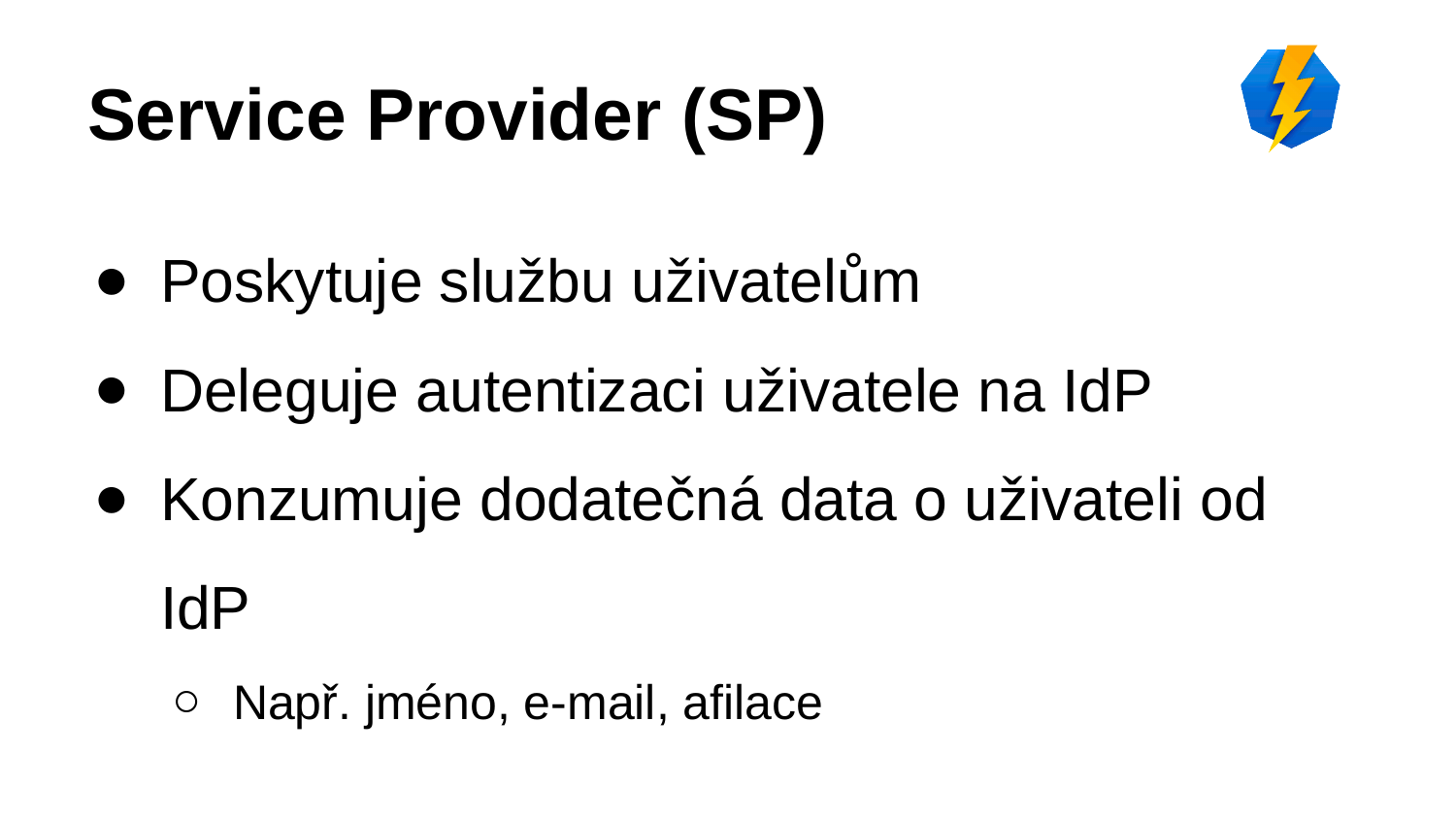

# Service Provider (SP)
Poskytuje službu uživatelům
Deleguje autentizaci uživatele na IdP
Konzumuje dodatečná data o uživateli od IdP
Např. jméno, e-mail, afilace